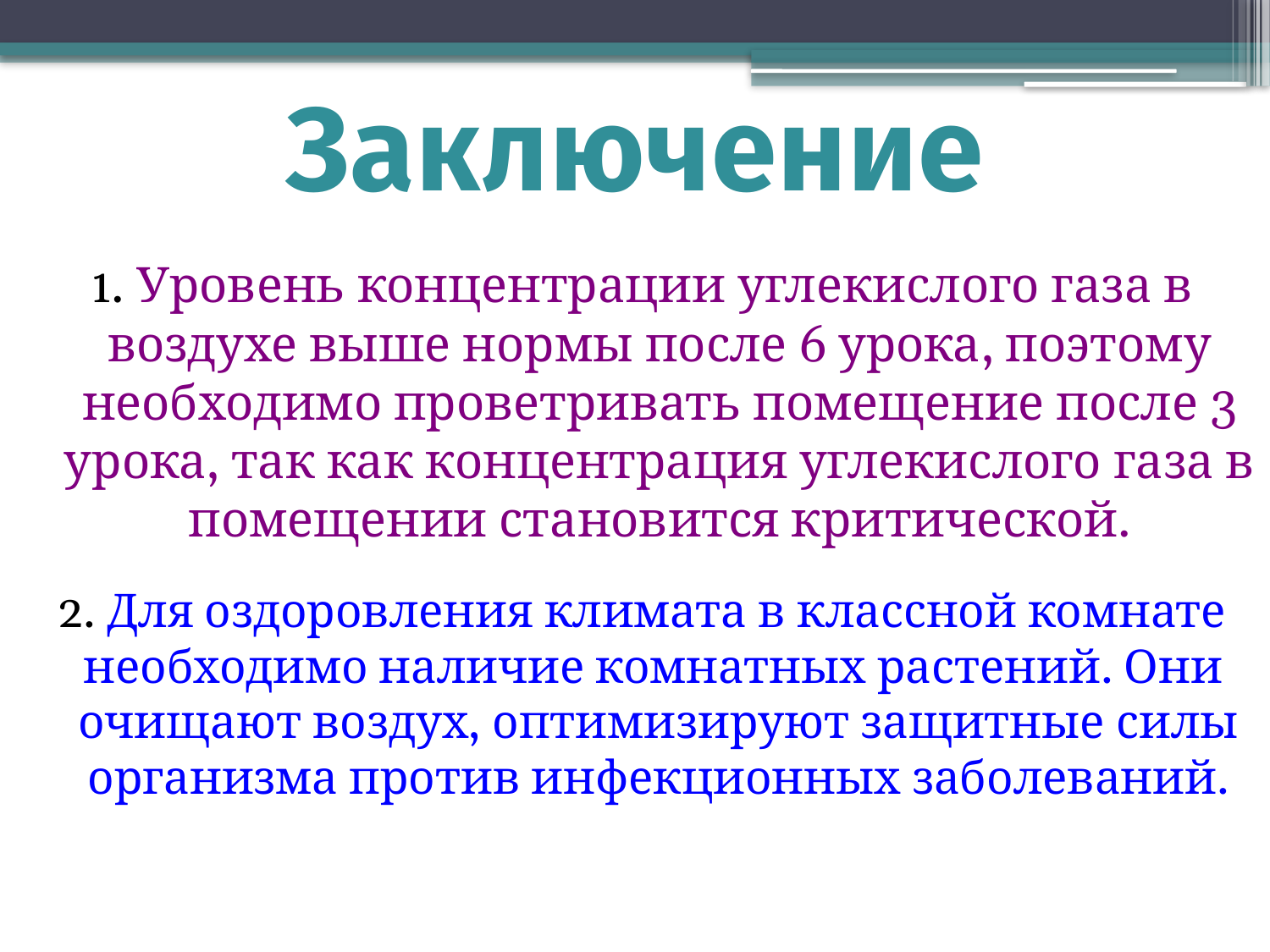

# Заключение
1. Уровень концентрации углекислого газа в воздухе выше нормы после 6 урока, поэтому необходимо проветривать помещение после 3 урока, так как концентрация углекислого газа в помещении становится критической.
2. Для оздоровления климата в классной комнате необходимо наличие комнатных растений. Они  очищают воздух, оптимизируют защитные силы организма против инфекционных заболеваний.